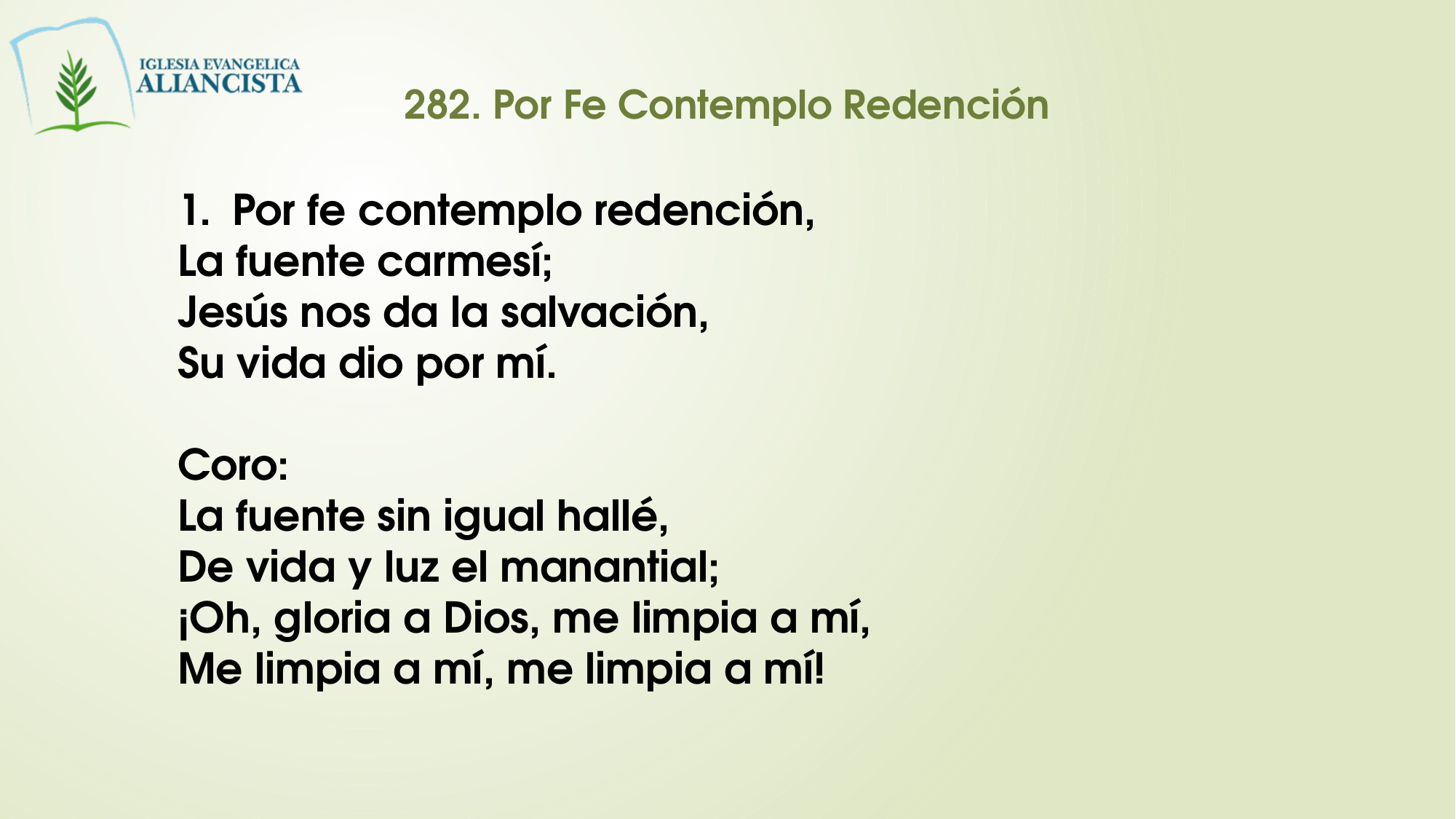

282. Por Fe Contemplo Redención
Por fe contemplo redención,
La fuente carmesí;
Jesús nos da la salvación,
Su vida dio por mí.

Coro:
La fuente sin igual hallé,
De vida y luz el manantial;
¡Oh, gloria a Dios, me limpia a mí,
Me limpia a mí, me limpia a mí!